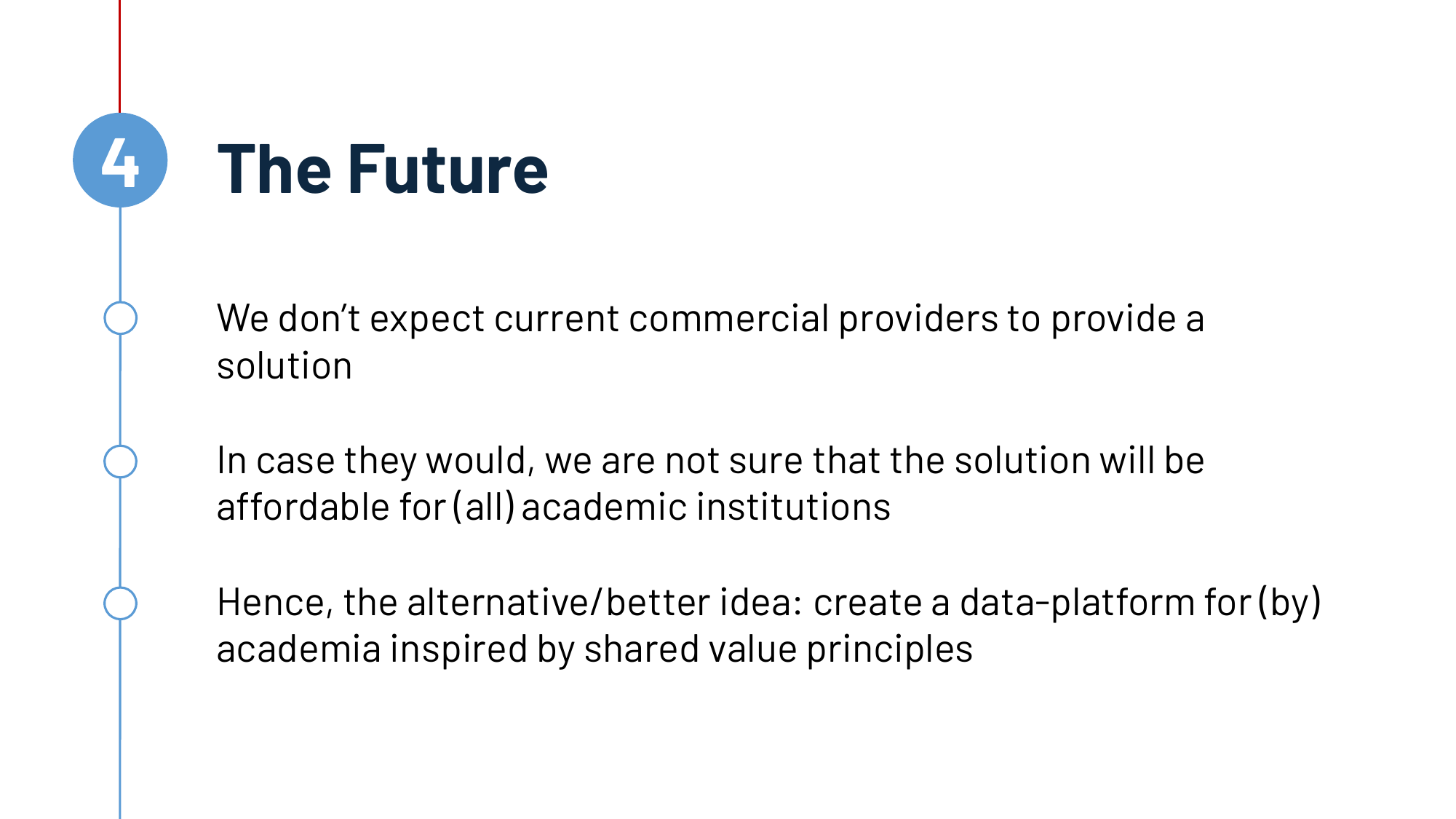

The Future
4

We don’t expect current commercial providers to provide a solution

In case they would, we are not sure that the solution will be affordable for (all) academic institutions

Hence, the alternative/better idea: create a data-platform for (by) academia inspired by shared value principles